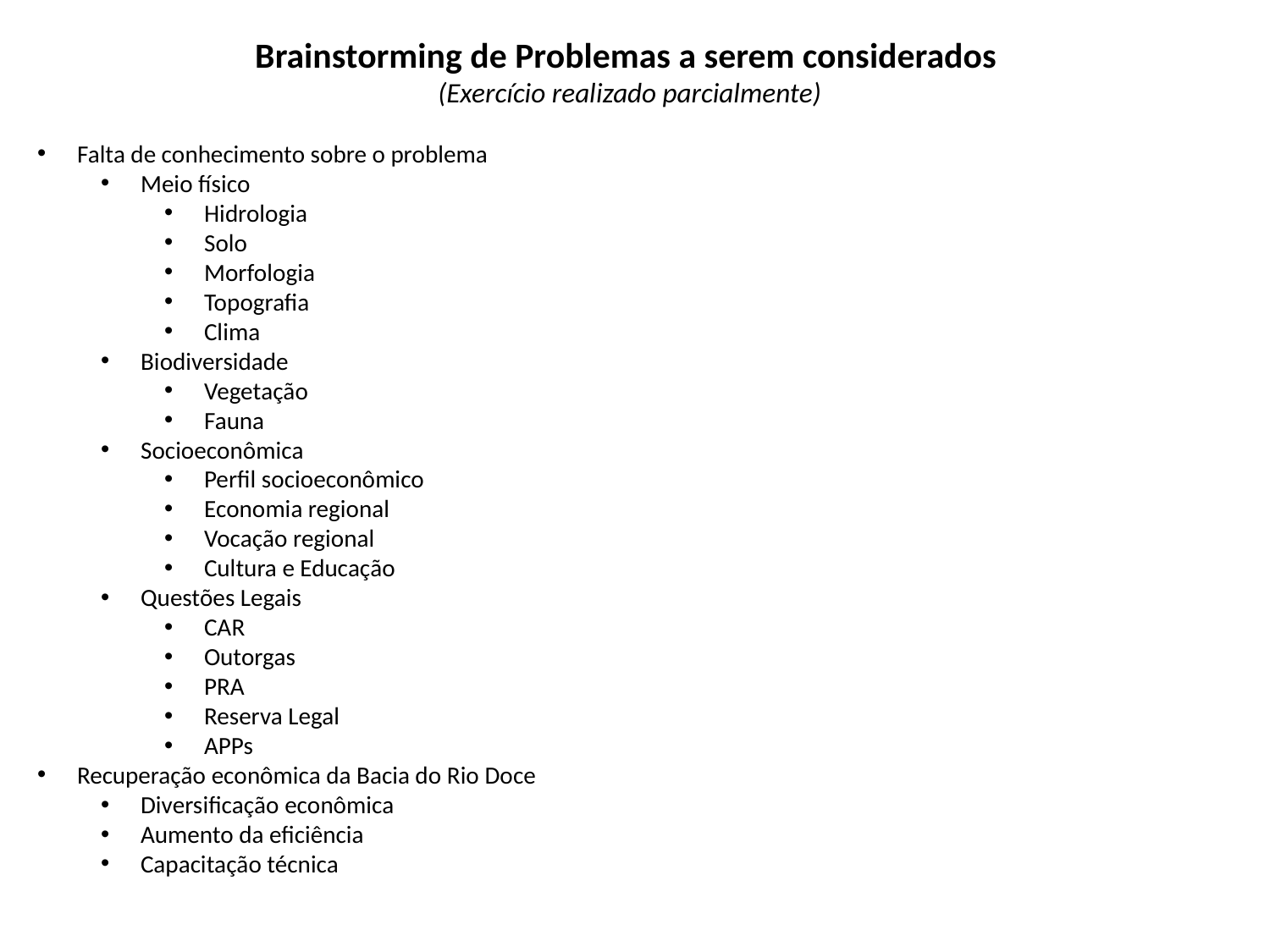

Brainstorming de Problemas a serem considerados
(Exercício realizado parcialmente)

Falta de conhecimento sobre o problema
Meio físico
Hidrologia
Solo
Morfologia
Topografia
Clima
Biodiversidade
Vegetação
Fauna
Socioeconômica
Perfil socioeconômico
Economia regional
Vocação regional
Cultura e Educação
Questões Legais
CAR
Outorgas
PRA
Reserva Legal
APPs
Recuperação econômica da Bacia do Rio Doce
Diversificação econômica
Aumento da eficiência
Capacitação técnica